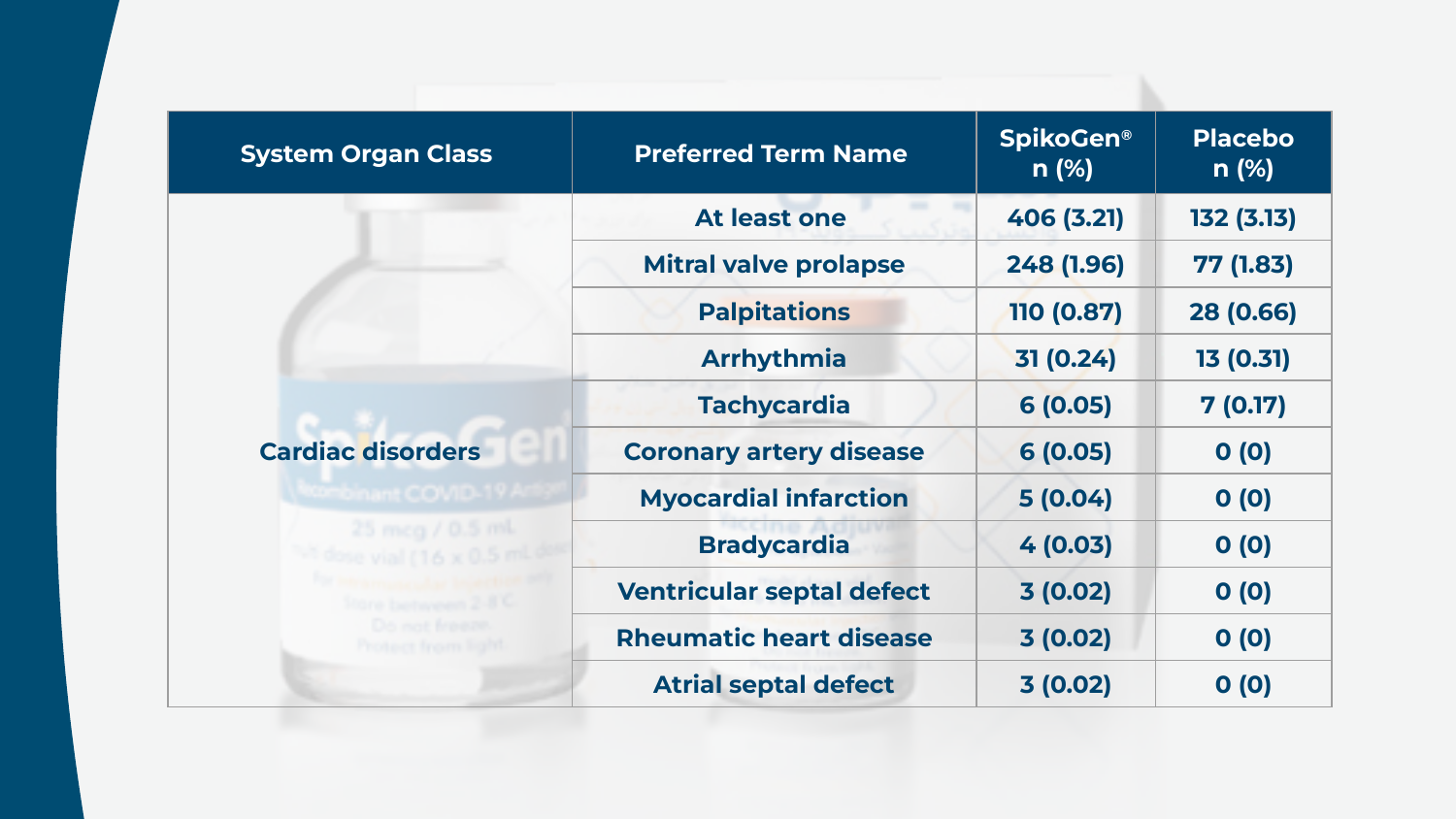

| System Organ Class | Preferred Term Name | SpikoGen® n (%) | Placebo n (%) |
| --- | --- | --- | --- |
| Cardiac disorders | At least one | 406 (3.21) | 132 (3.13) |
|  | Mitral valve prolapse | 248 (1.96) | 77 (1.83) |
|  | Palpitations | 110 (0.87) | 28 (0.66) |
|  | Arrhythmia | 31 (0.24) | 13 (0.31) |
|  | Tachycardia | 6 (0.05) | 7 (0.17) |
|  | Coronary artery disease | 6 (0.05) | 0 (0) |
|  | Myocardial infarction | 5 (0.04) | 0 (0) |
|  | Bradycardia | 4 (0.03) | 0 (0) |
|  | Ventricular septal defect | 3 (0.02) | 0 (0) |
|  | Rheumatic heart disease | 3 (0.02) | 0 (0) |
|  | Atrial septal defect | 3 (0.02) | 0 (0) |